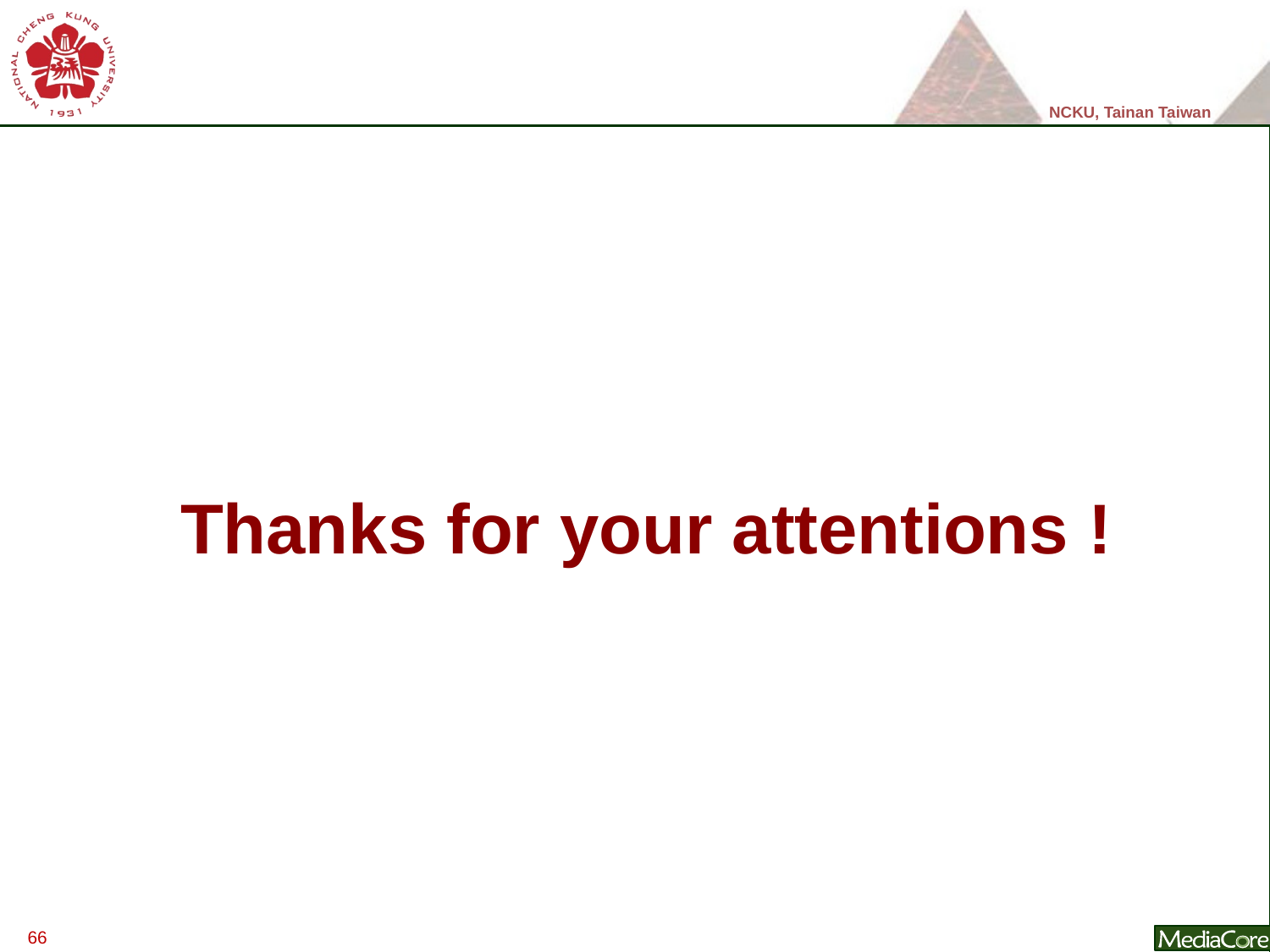

#
Thanks for your attentions !
66